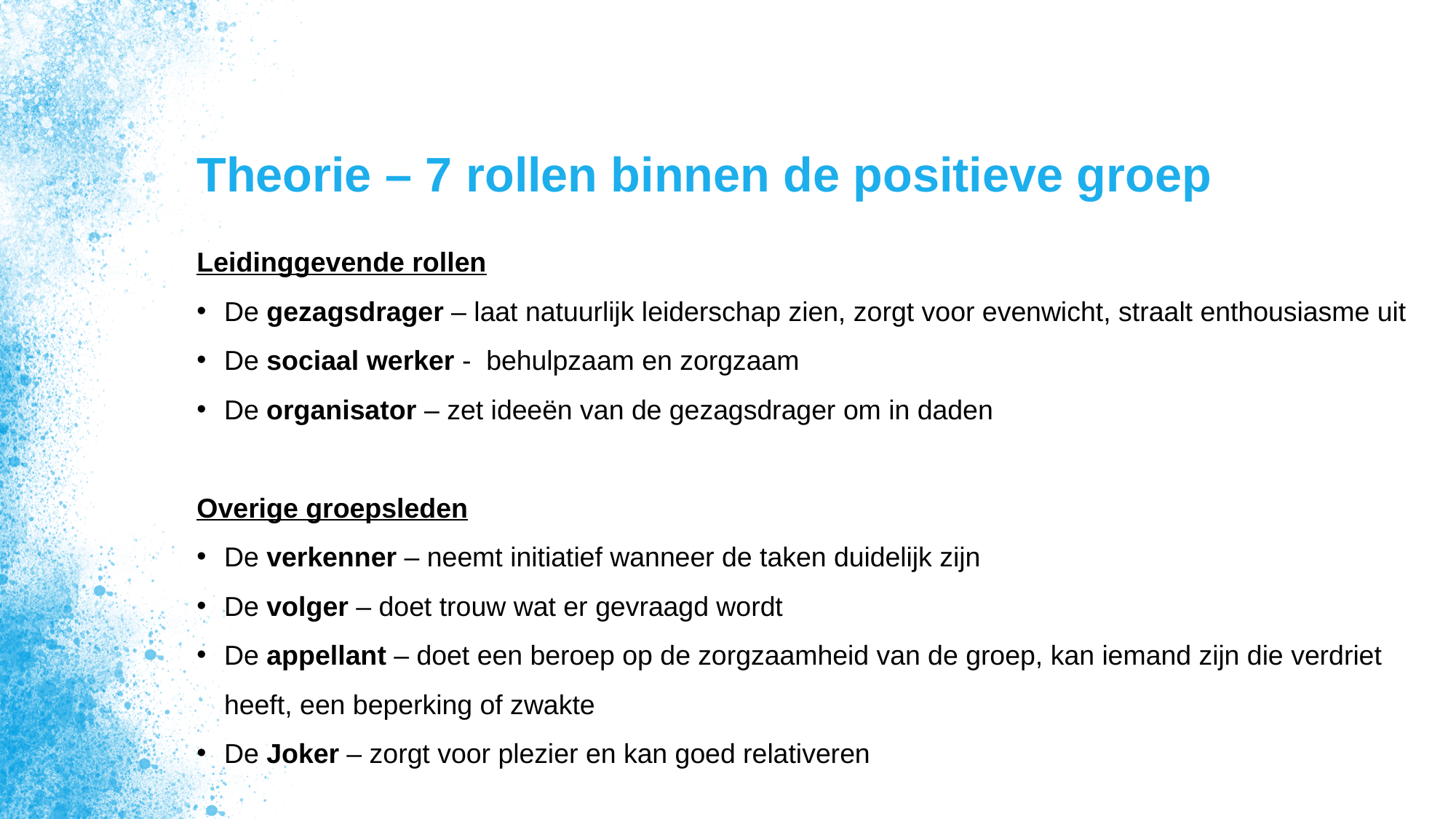

# Theorie – 7 rollen binnen de positieve groep
Leidinggevende rollen
De gezagsdrager – laat natuurlijk leiderschap zien, zorgt voor evenwicht, straalt enthousiasme uit
De sociaal werker -  behulpzaam en zorgzaam
De organisator – zet ideeën van de gezagsdrager om in daden

Overige groepsleden
De verkenner – neemt initiatief wanneer de taken duidelijk zijn
De volger – doet trouw wat er gevraagd wordt
De appellant – doet een beroep op de zorgzaamheid van de groep, kan iemand zijn die verdriet heeft, een beperking of zwakte
De Joker – zorgt voor plezier en kan goed relativeren